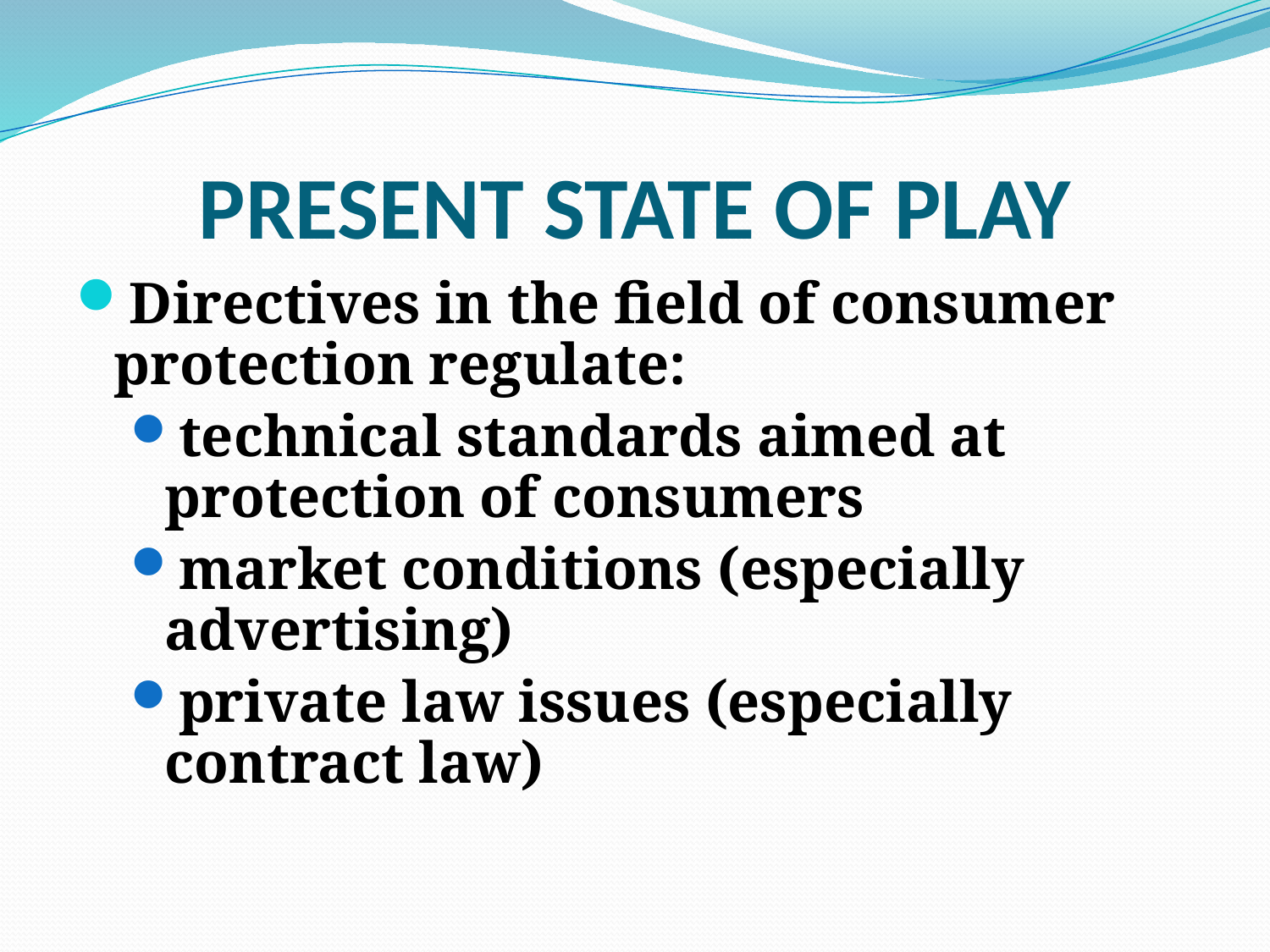

# PRESENT STATE OF PLAY
Directives in the field of consumer protection regulate:
technical standards aimed at protection of consumers
market conditions (especially advertising)
private law issues (especially contract law)